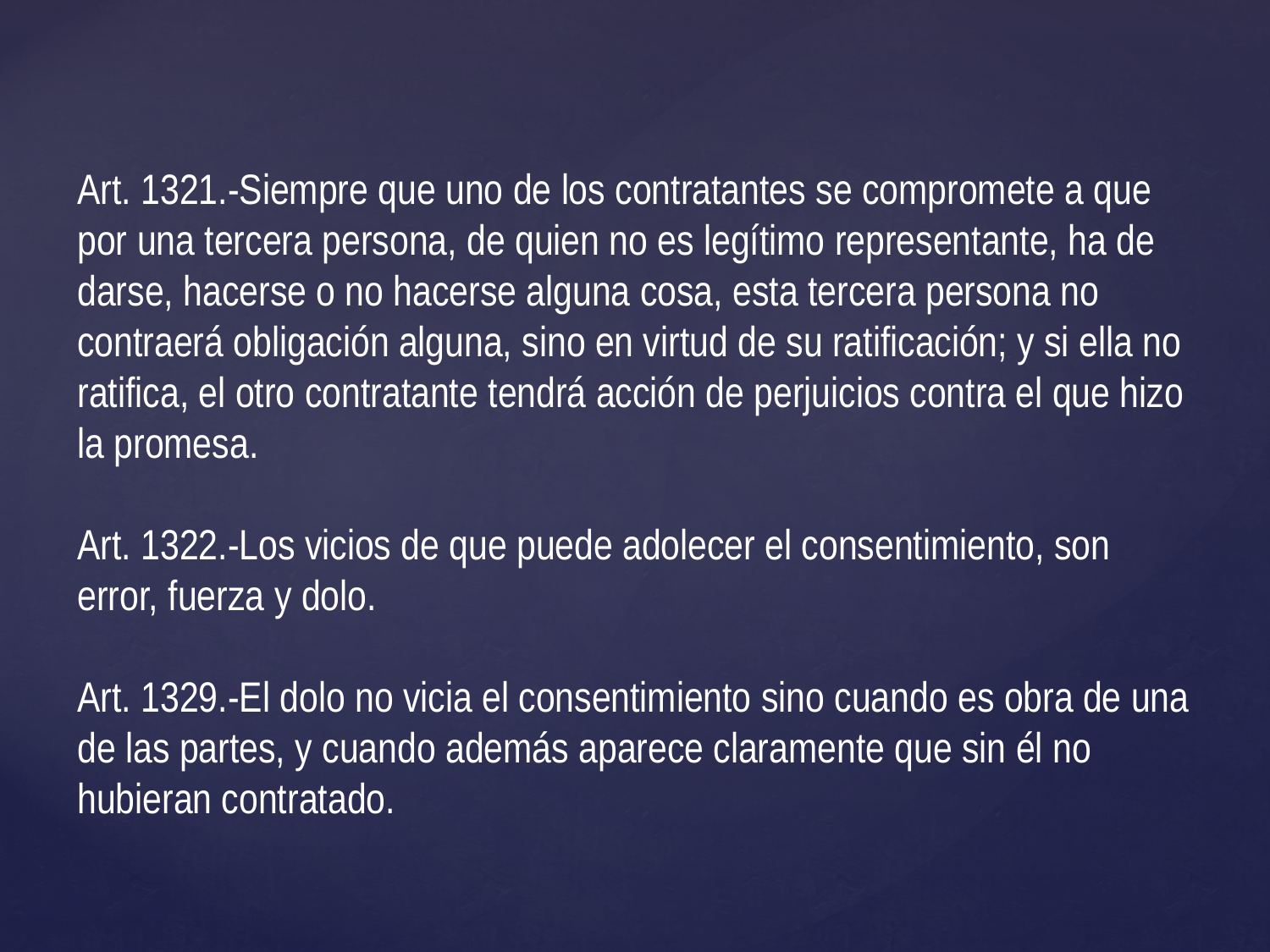

Art. 1321.-Siempre que uno de los contratantes se compromete a que por una tercera persona, de quien no es legítimo representante, ha de darse, hacerse o no hacerse alguna cosa, esta tercera persona no contraerá obligación alguna, sino en virtud de su ratificación; y si ella no ratifica, el otro contratante tendrá acción de perjuicios contra el que hizo la promesa.

Art. 1322.-Los vicios de que puede adolecer el consentimiento, son error, fuerza y dolo.

Art. 1329.-El dolo no vicia el consentimiento sino cuando es obra de una de las partes, y cuando además aparece claramente que sin él no hubieran contratado.